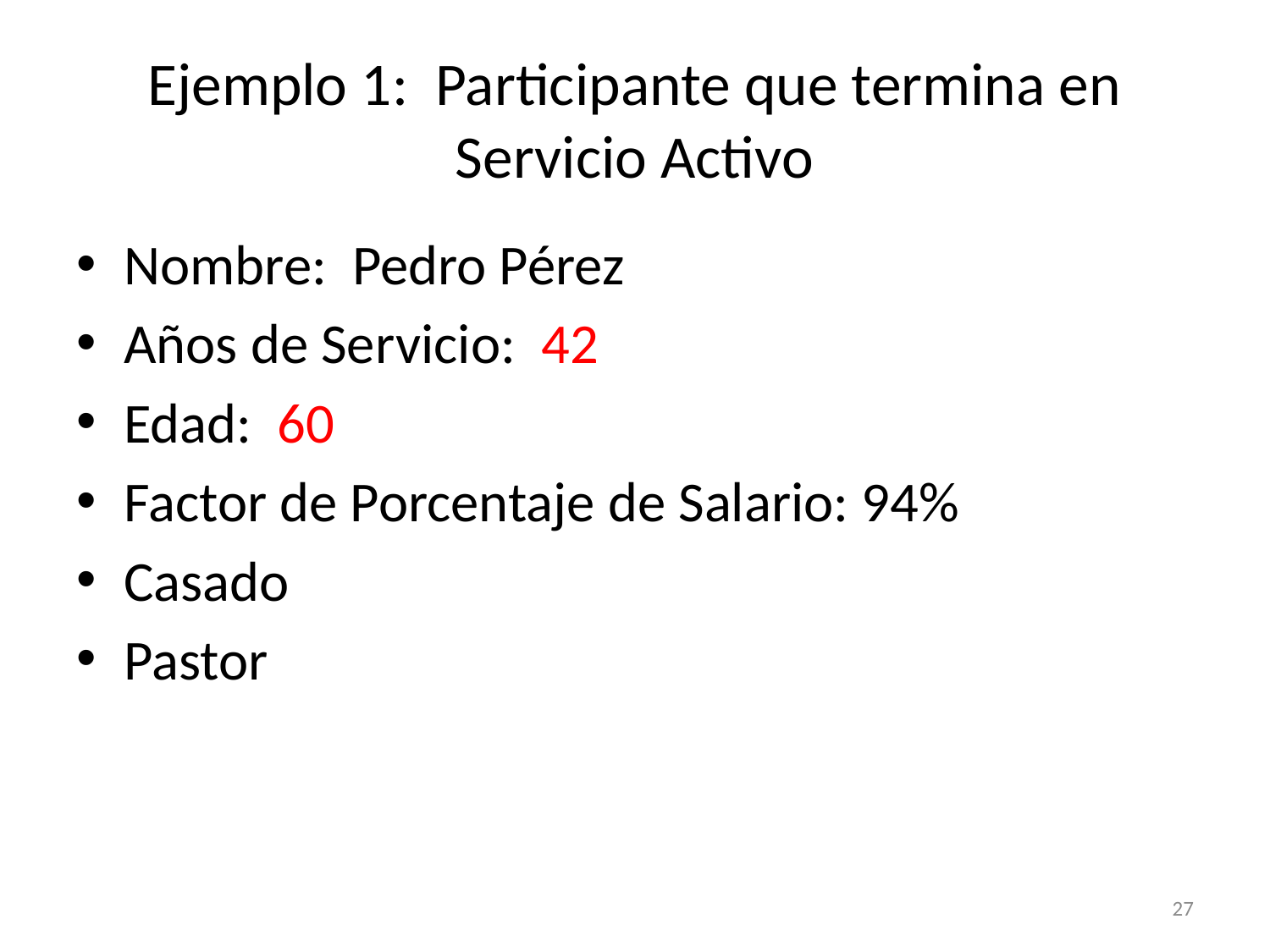

# Ejemplo 1:  Participante que termina en Servicio Activo
Nombre:  Pedro Pérez
Años de Servicio:  42
Edad:  60
Factor de Porcentaje de Salario: 94%
Casado
Pastor

27